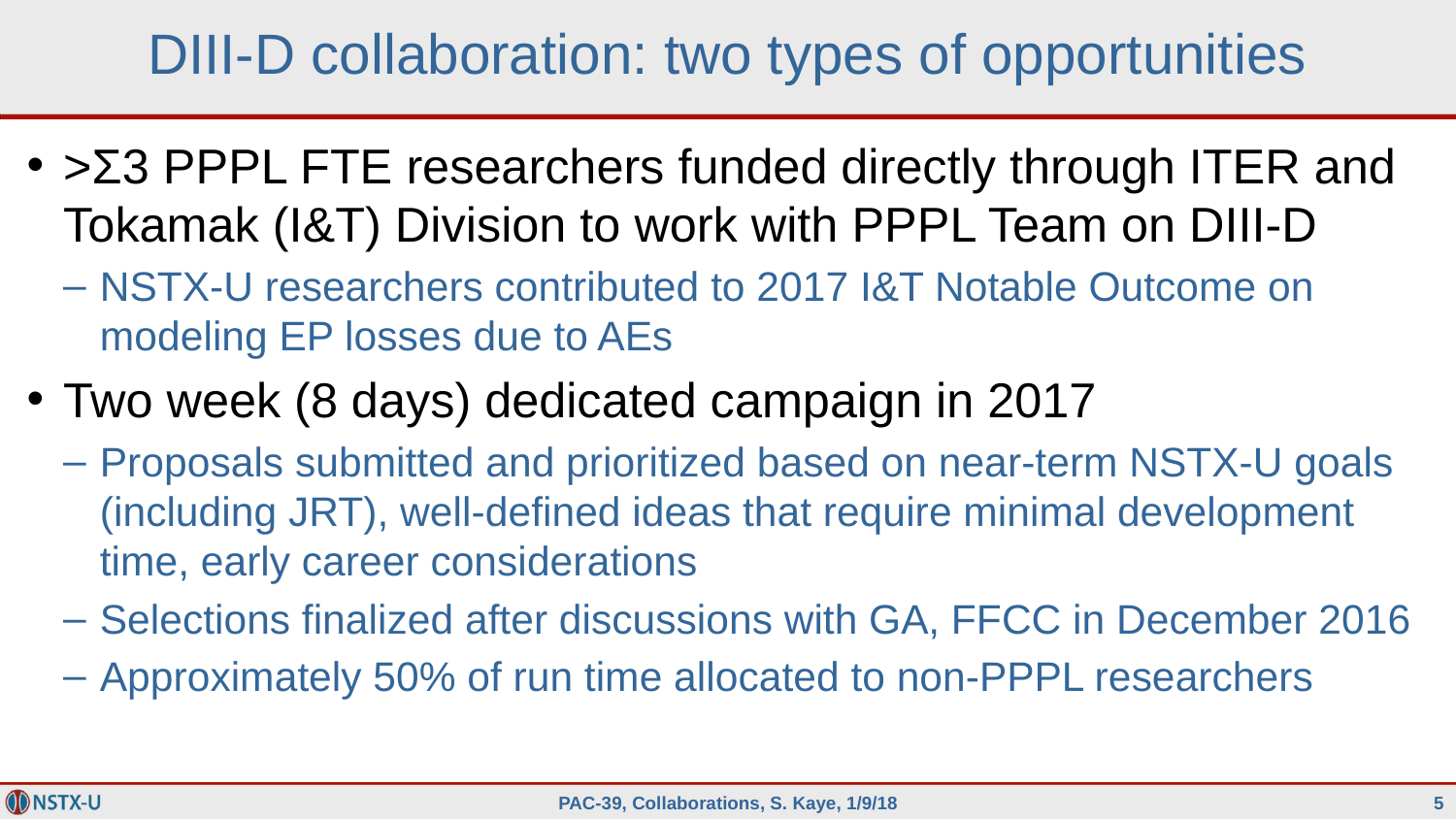

# DIII-D collaboration: two types of opportunities
>Σ3 PPPL FTE researchers funded directly through ITER and Tokamak (I&T) Division to work with PPPL Team on DIII-D
NSTX-U researchers contributed to 2017 I&T Notable Outcome on modeling EP losses due to AEs
Two week (8 days) dedicated campaign in 2017
Proposals submitted and prioritized based on near-term NSTX-U goals (including JRT), well-defined ideas that require minimal development time, early career considerations
Selections finalized after discussions with GA, FFCC in December 2016
Approximately 50% of run time allocated to non-PPPL researchers